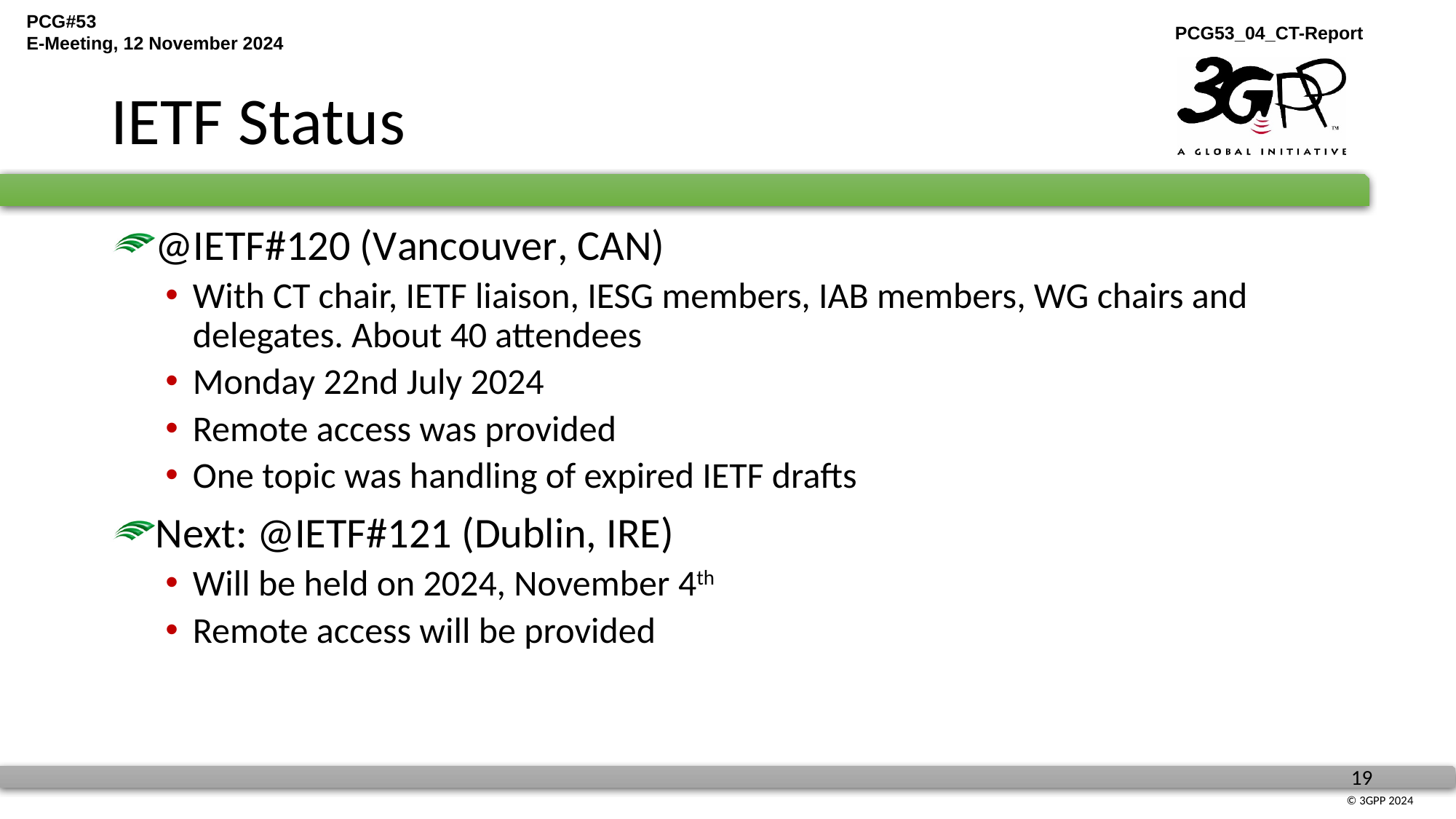

# IETF Status
@IETF#120 (Vancouver, CAN)
With CT chair, IETF liaison, IESG members, IAB members, WG chairs and delegates. About 40 attendees
Monday 22nd July 2024
Remote access was provided
One topic was handling of expired IETF drafts
Next: @IETF#121 (Dublin, IRE)
Will be held on 2024, November 4th
Remote access will be provided